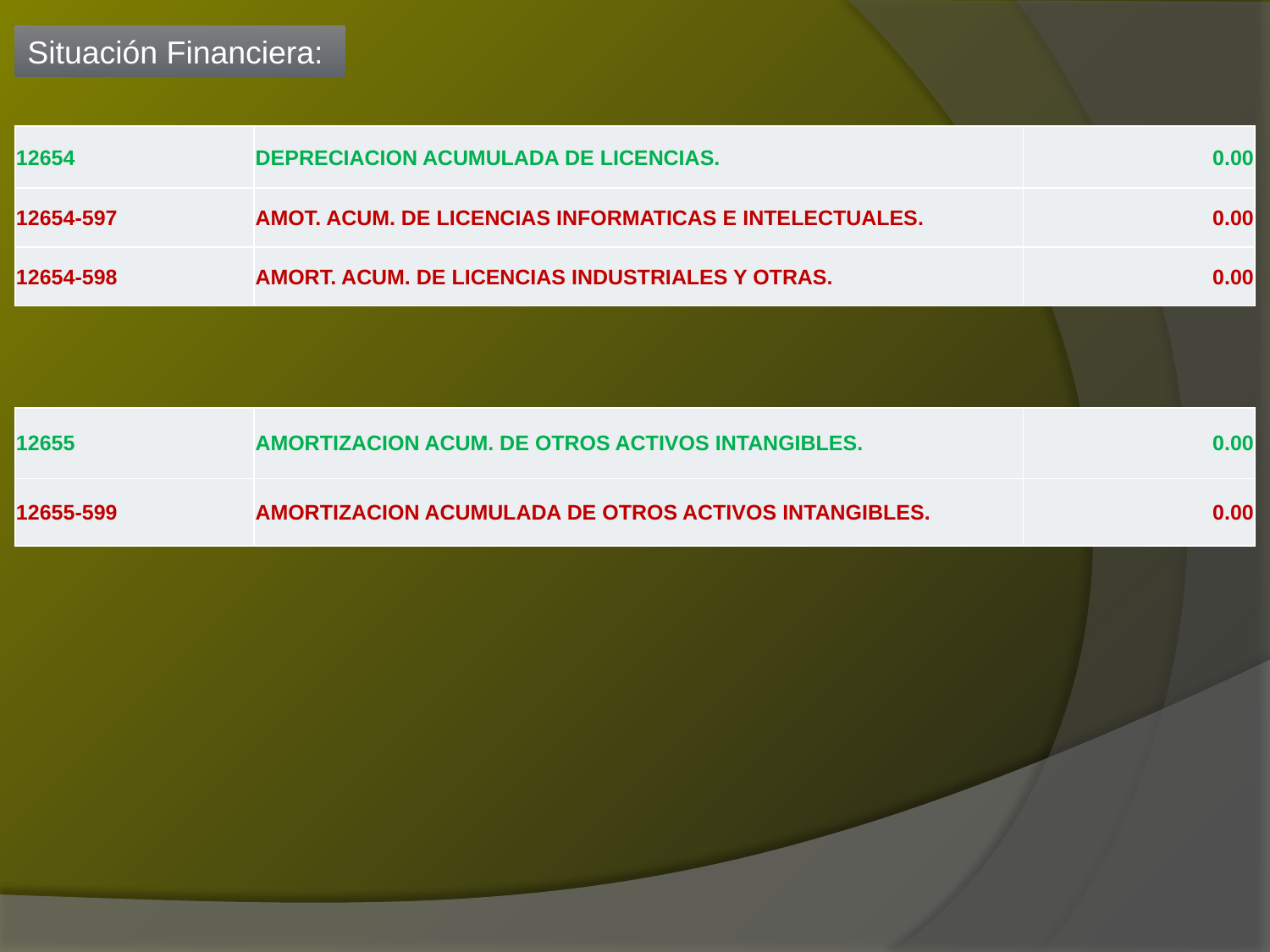

Situación Financiera:
| 12654 | DEPRECIACION ACUMULADA DE LICENCIAS. | 0.00 |
| --- | --- | --- |
| 12654-597 | AMOT. ACUM. DE LICENCIAS INFORMATICAS E INTELECTUALES. | 0.00 |
| 12654-598 | AMORT. ACUM. DE LICENCIAS INDUSTRIALES Y OTRAS. | 0.00 |
| 12655 | AMORTIZACION ACUM. DE OTROS ACTIVOS INTANGIBLES. | 0.00 |
| --- | --- | --- |
| 12655-599 | AMORTIZACION ACUMULADA DE OTROS ACTIVOS INTANGIBLES. | 0.00 |